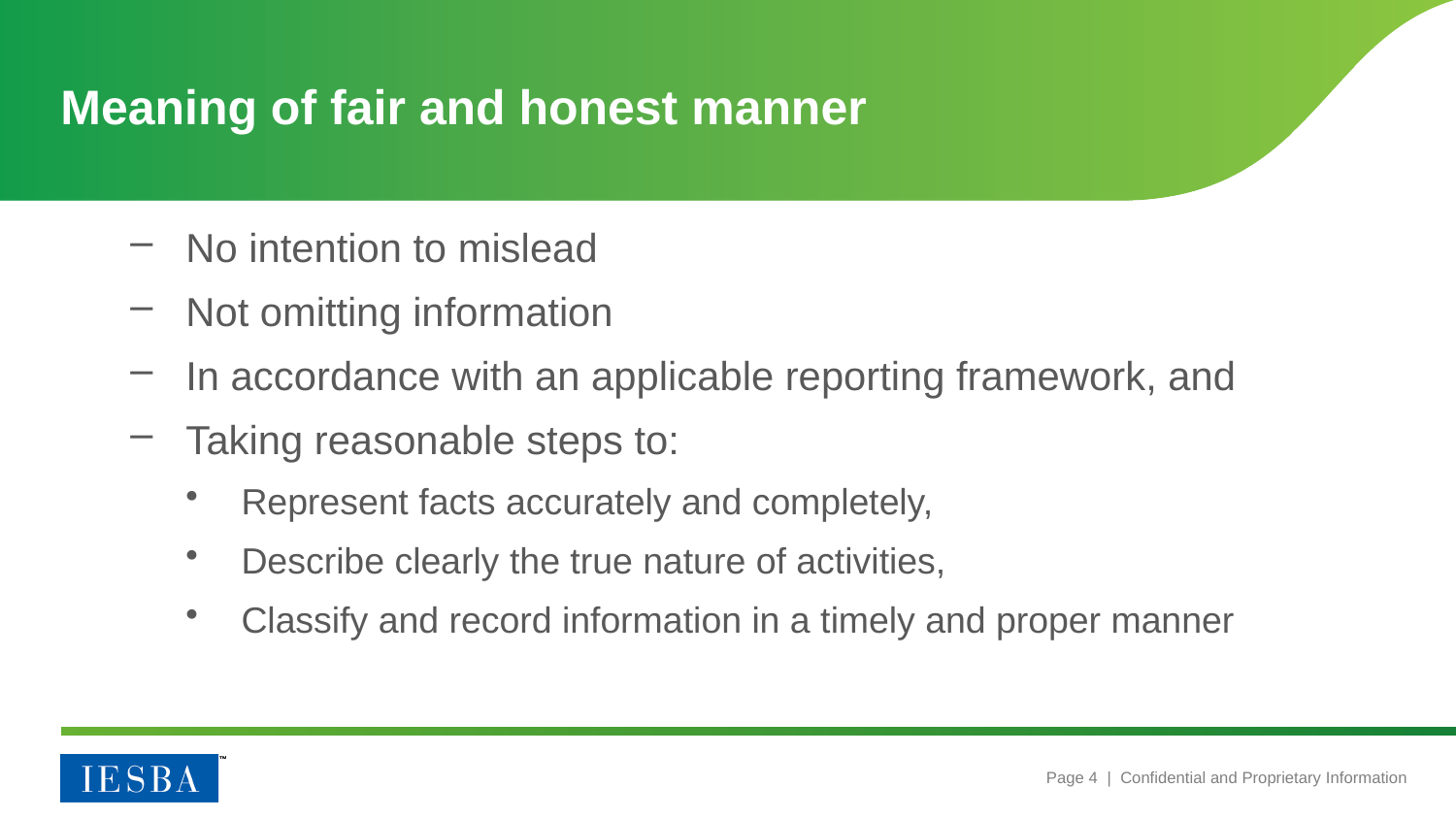

# Meaning of fair and honest manner
No intention to mislead
Not omitting information
In accordance with an applicable reporting framework, and
Taking reasonable steps to:
Represent facts accurately and completely,
Describe clearly the true nature of activities,
Classify and record information in a timely and proper manner